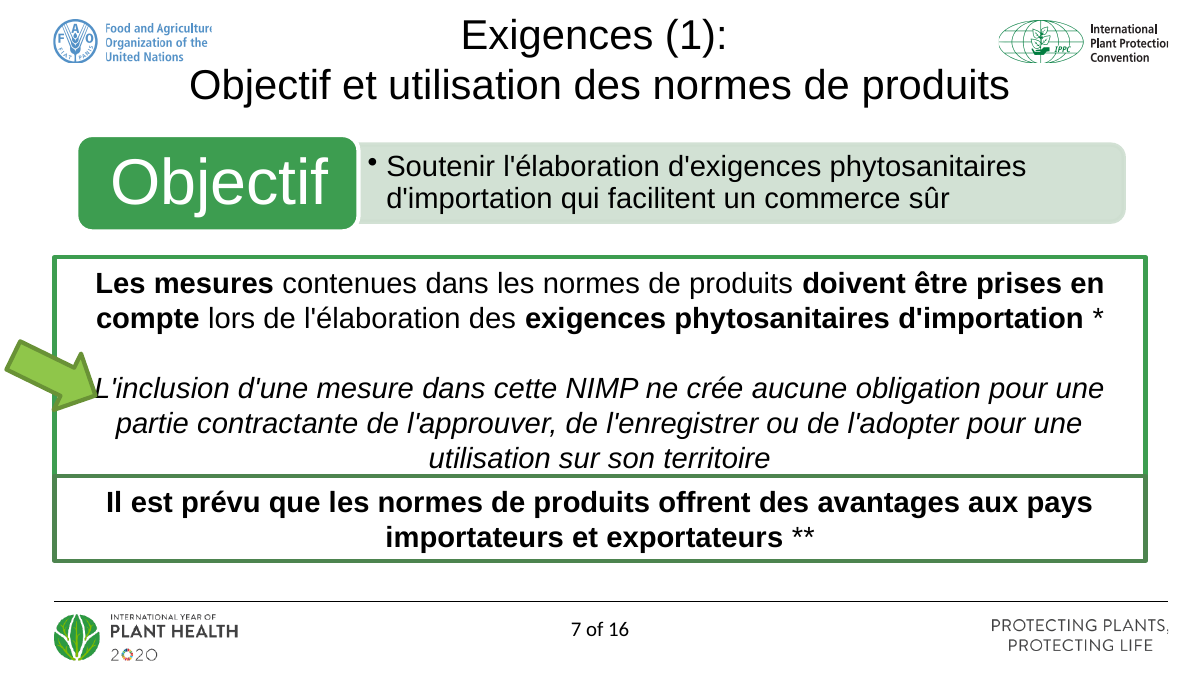

# Exigences (1): Objectif et utilisation des normes de produits
Soutenir l'élaboration d'exigences phytosanitaires d'importation qui facilitent un commerce sûr
Objectif
Les mesures contenues dans les normes de produits doivent être prises en compte lors de l'élaboration des exigences phytosanitaires d'importation *

L'inclusion d'une mesure dans cette NIMP ne crée aucune obligation pour une partie contractante de l'approuver, de l'enregistrer ou de l'adopter pour une utilisation sur son territoire

Il est prévu que les normes de produits offrent des avantages aux pays importateurs et exportateurs **
7 of 16